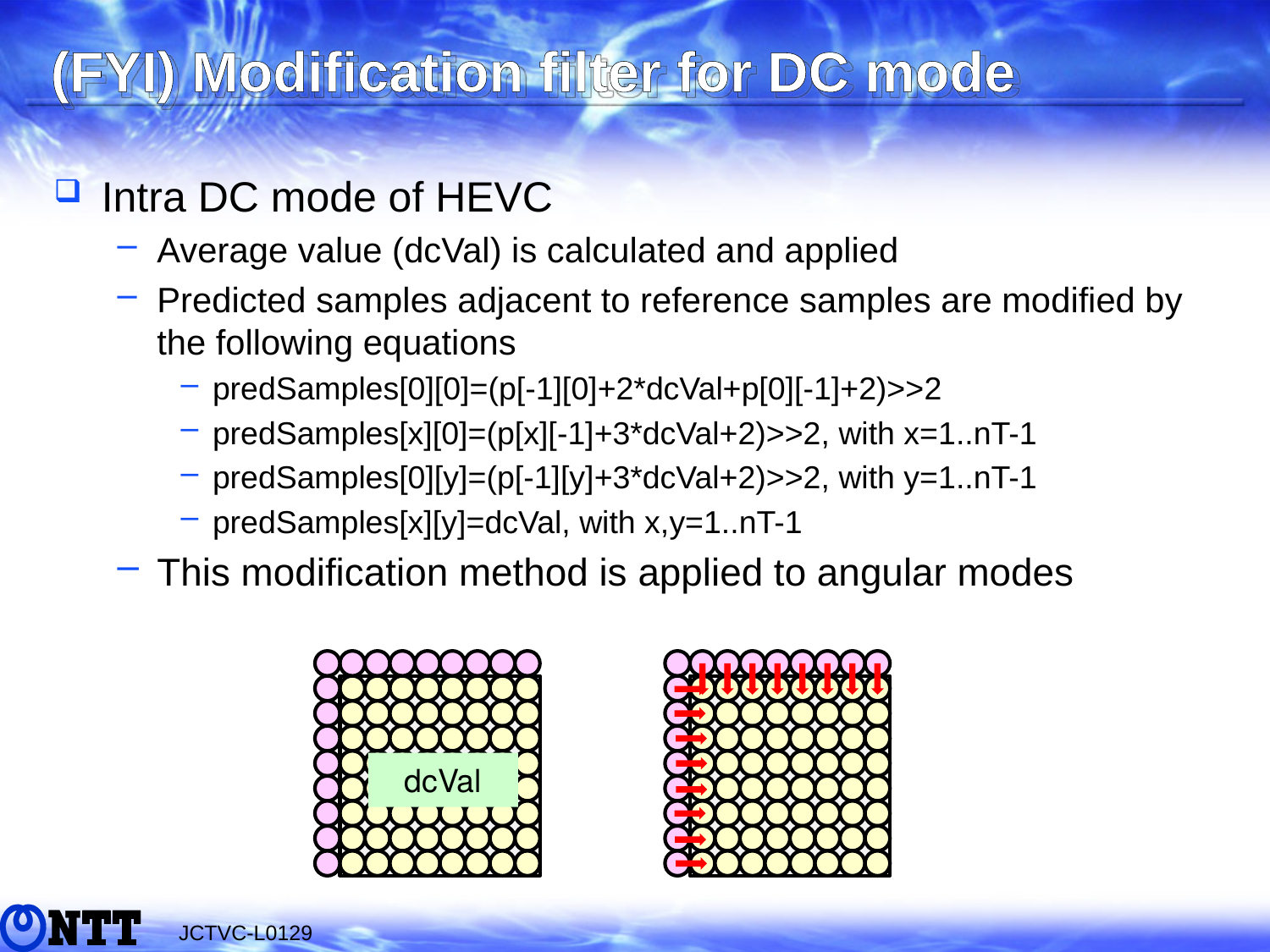

# (FYI) Modification filter for DC mode
Intra DC mode of HEVC
Average value (dcVal) is calculated and applied
Predicted samples adjacent to reference samples are modified by the following equations
predSamples[0][0]=(p[-1][0]+2*dcVal+p[0][-1]+2)>>2
predSamples[x][0]=(p[x][-1]+3*dcVal+2)>>2, with x=1..nT-1
predSamples[0][y]=(p[-1][y]+3*dcVal+2)>>2, with y=1..nT-1
predSamples[x][y]=dcVal, with x,y=1..nT-1
This modification method is applied to angular modes

dcVal